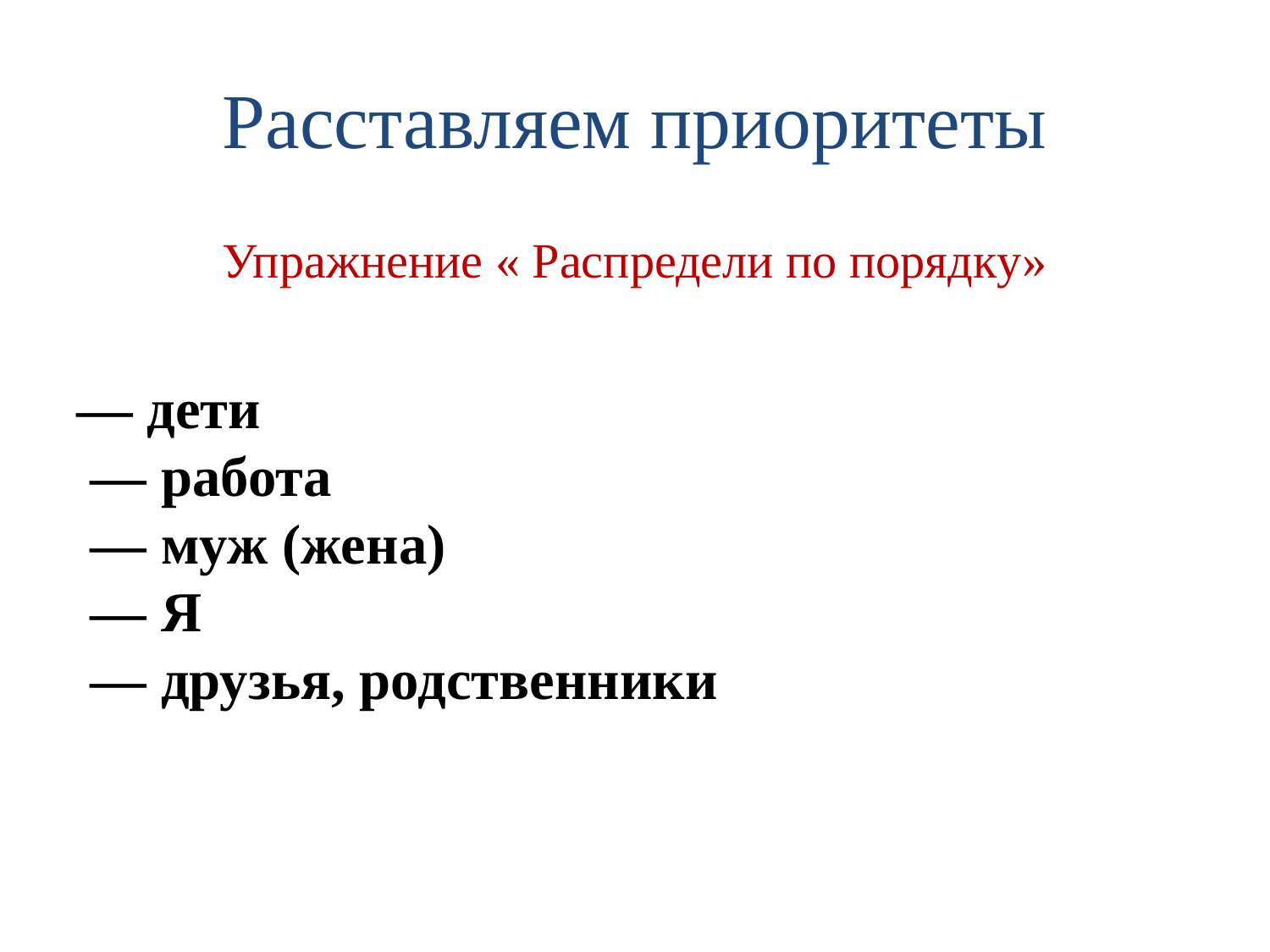

# Расставляем приоритеты
Упражнение « Распредели по порядку»

— дети
 — работа
 — муж (жена)
 — Я
 — друзья, родственники